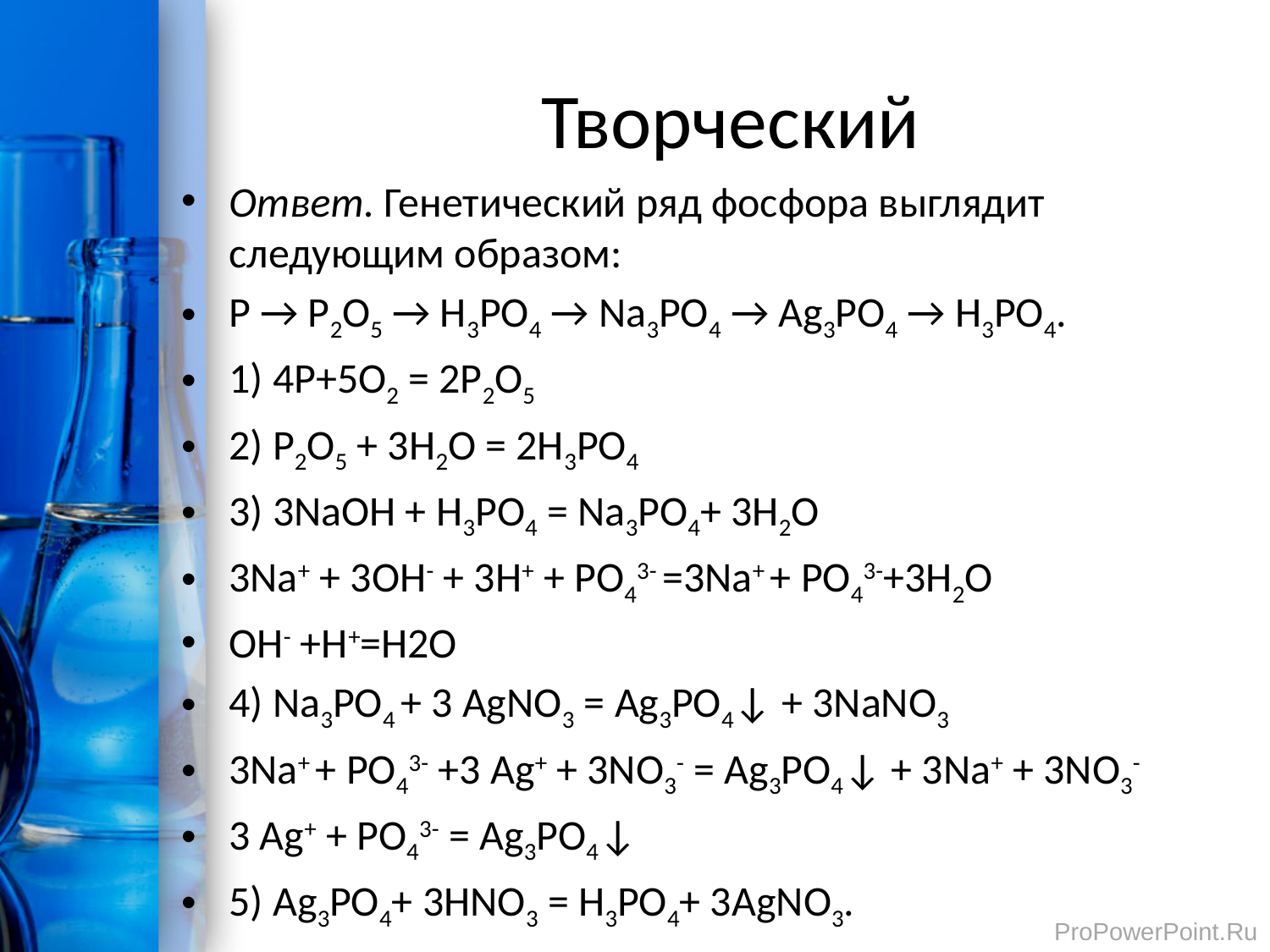

# Творческий
Ответ. Генетический ряд фосфора выглядит следующим образом:
Р → Р2О5 → Н3РО4 → Na3PO4 → Ag3PO4 → Н3РО4.
1) 4Р+5О2 = 2Р2О5
2) Р2О5 + 3Н2О = 2Н3РО4
3) 3NaOH + Н3РО4 = Na3PO4+ 3H2O
3Na+ + 3ОН- + 3Н+ + РО43- =3Na+ + РО43-+3H2O
ОН- +Н+=Н2О
4) Na3PO4 + 3 AgNO3 = Ag3PO4↓ + 3NaNO3
3Na+ + РО43- +3 Ag+ + 3NO3- = Ag3PO4↓ + 3Na+ + 3NO3-
3 Ag+ + РО43- = Ag3PO4↓
5) Ag3PO4+ 3HNO3 = H3PO4+ 3AgNO3.